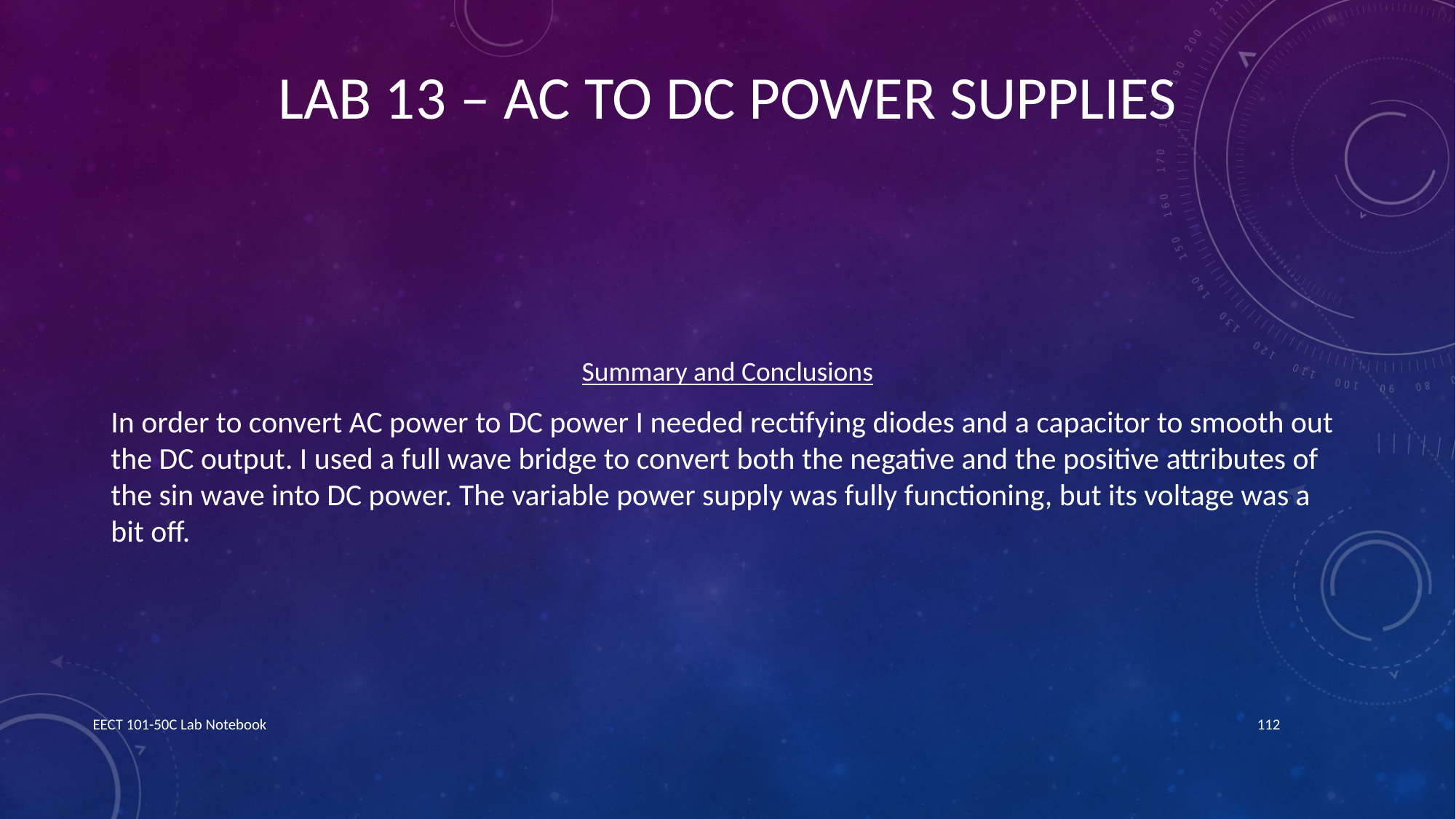

# Lab 13 – AC to DC Power Supplies
Summary and Conclusions
In order to convert AC power to DC power I needed rectifying diodes and a capacitor to smooth out the DC output. I used a full wave bridge to convert both the negative and the positive attributes of the sin wave into DC power. The variable power supply was fully functioning, but its voltage was a bit off.
EECT 101-50C Lab Notebook
112